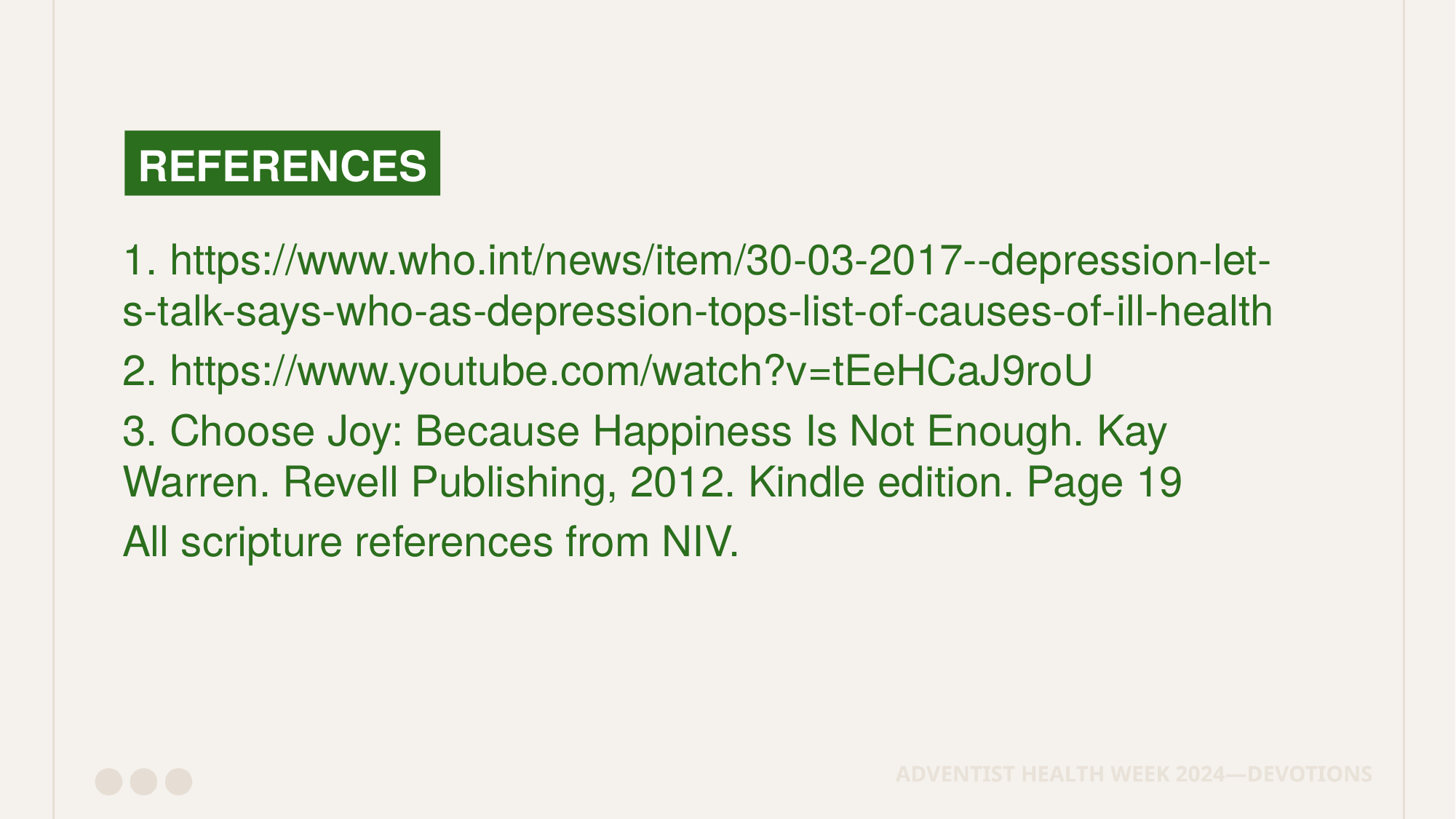

REFERENCES
1. https://www.who.int/news/item/30-03-2017--depression-let-s-talk-says-who-as-depression-tops-list-of-causes-of-ill-health
2. https://www.youtube.com/watch?v=tEeHCaJ9roU
3. Choose Joy: Because Happiness Is Not Enough. Kay Warren. Revell Publishing, 2012. Kindle edition. Page 19
All scripture references from NIV.